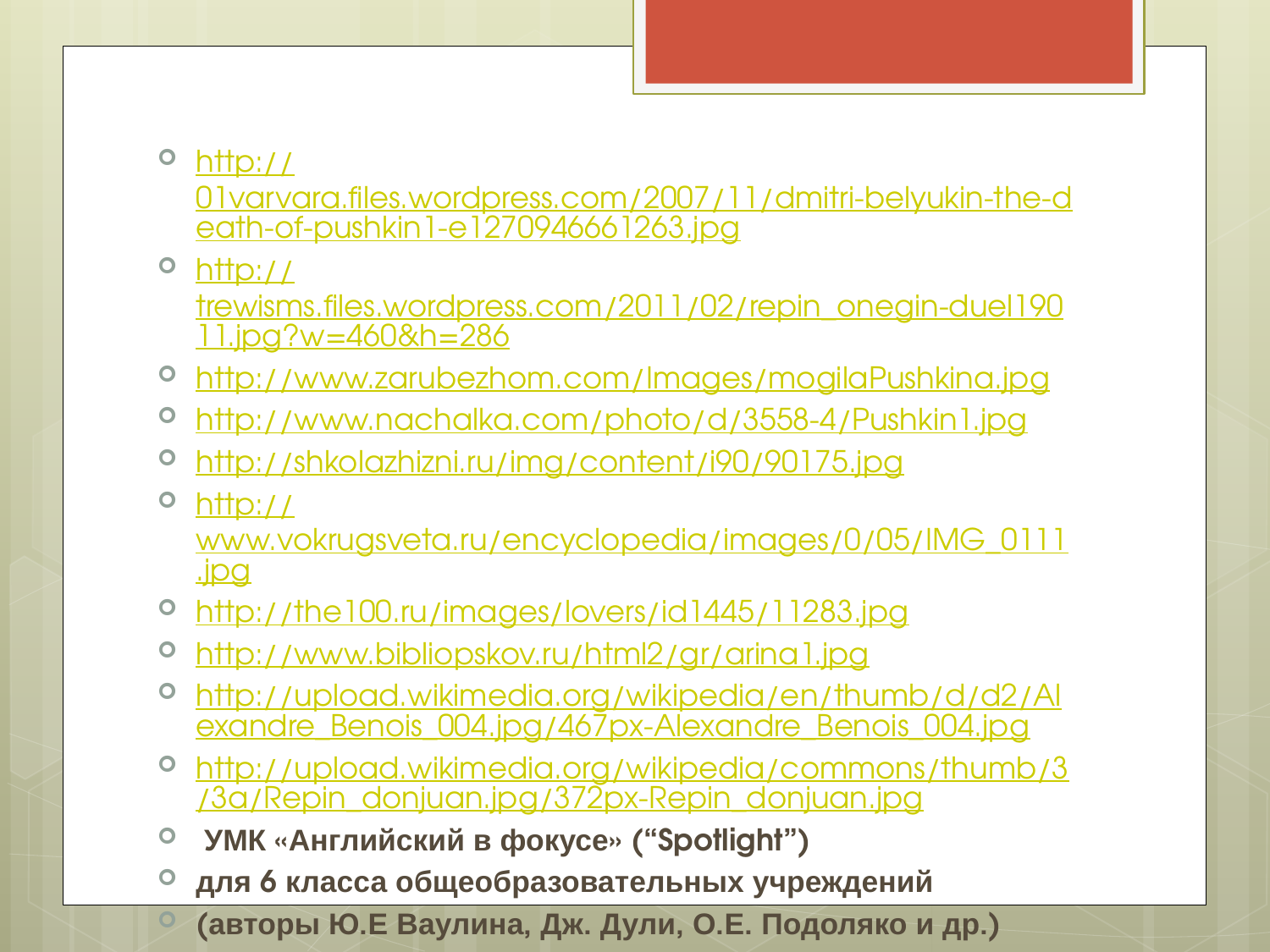

http://01varvara.files.wordpress.com/2007/11/dmitri-belyukin-the-death-of-pushkin1-e1270946661263.jpg
http://trewisms.files.wordpress.com/2011/02/repin_onegin-duel19011.jpg?w=460&h=286
http://www.zarubezhom.com/Images/mogilaPushkina.jpg
http://www.nachalka.com/photo/d/3558-4/Pushkin1.jpg
http://shkolazhizni.ru/img/content/i90/90175.jpg
http://www.vokrugsveta.ru/encyclopedia/images/0/05/IMG_0111.jpg
http://the100.ru/images/lovers/id1445/11283.jpg
http://www.bibliopskov.ru/html2/gr/arina1.jpg
http://upload.wikimedia.org/wikipedia/en/thumb/d/d2/Alexandre_Benois_004.jpg/467px-Alexandre_Benois_004.jpg
http://upload.wikimedia.org/wikipedia/commons/thumb/3/3a/Repin_donjuan.jpg/372px-Repin_donjuan.jpg
 УМК «Английский в фокусе» (“Spotlight”)
для 6 класса общеобразовательных учреждений
(авторы Ю.Е Ваулина, Дж. Дули, О.Е. Подоляко и др.)